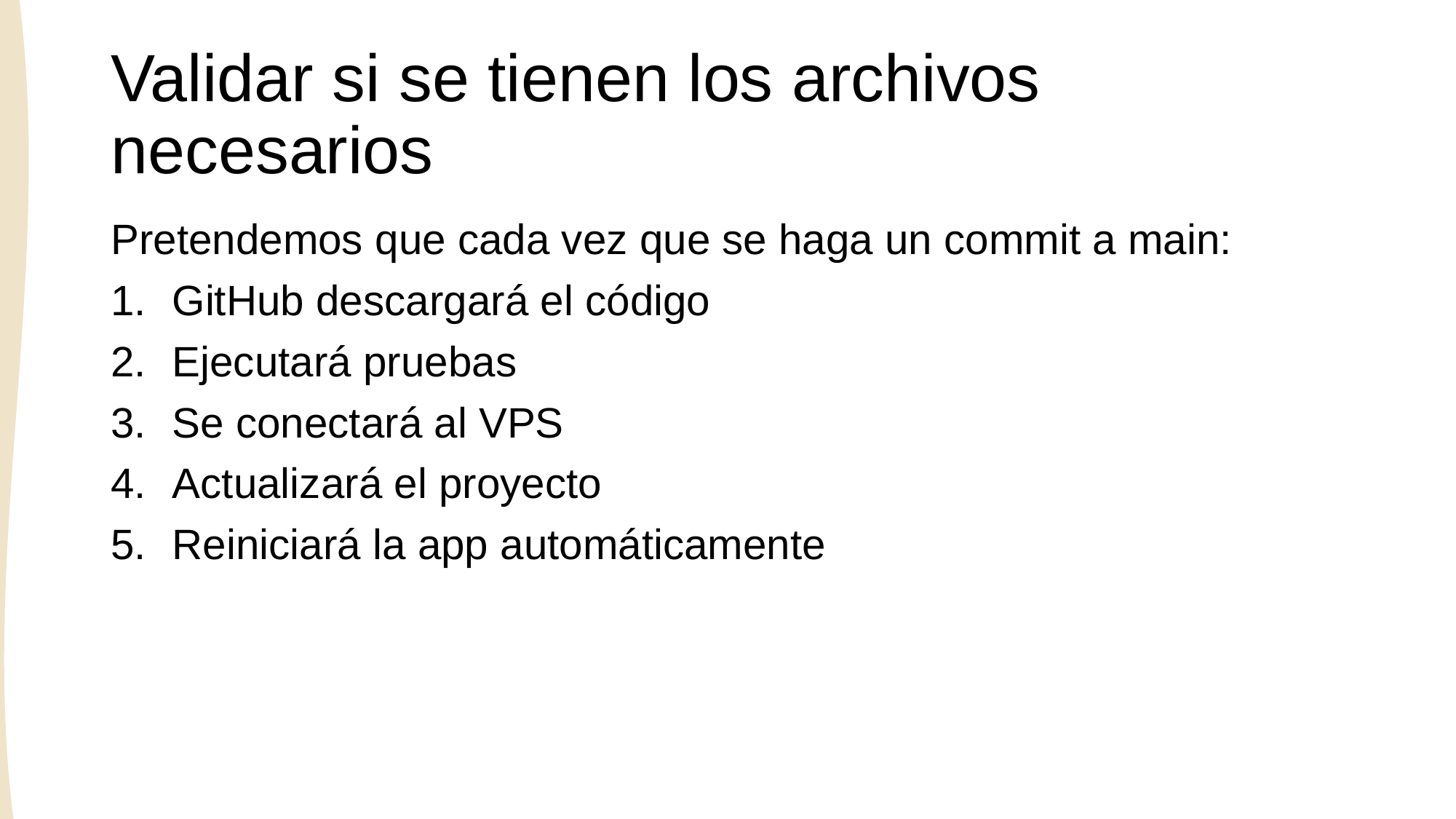

# Validar si se tienen los archivos necesarios
Pretendemos que cada vez que se haga un commit a main:
GitHub descargará el código
Ejecutará pruebas
Se conectará al VPS
Actualizará el proyecto
Reiniciará la app automáticamente